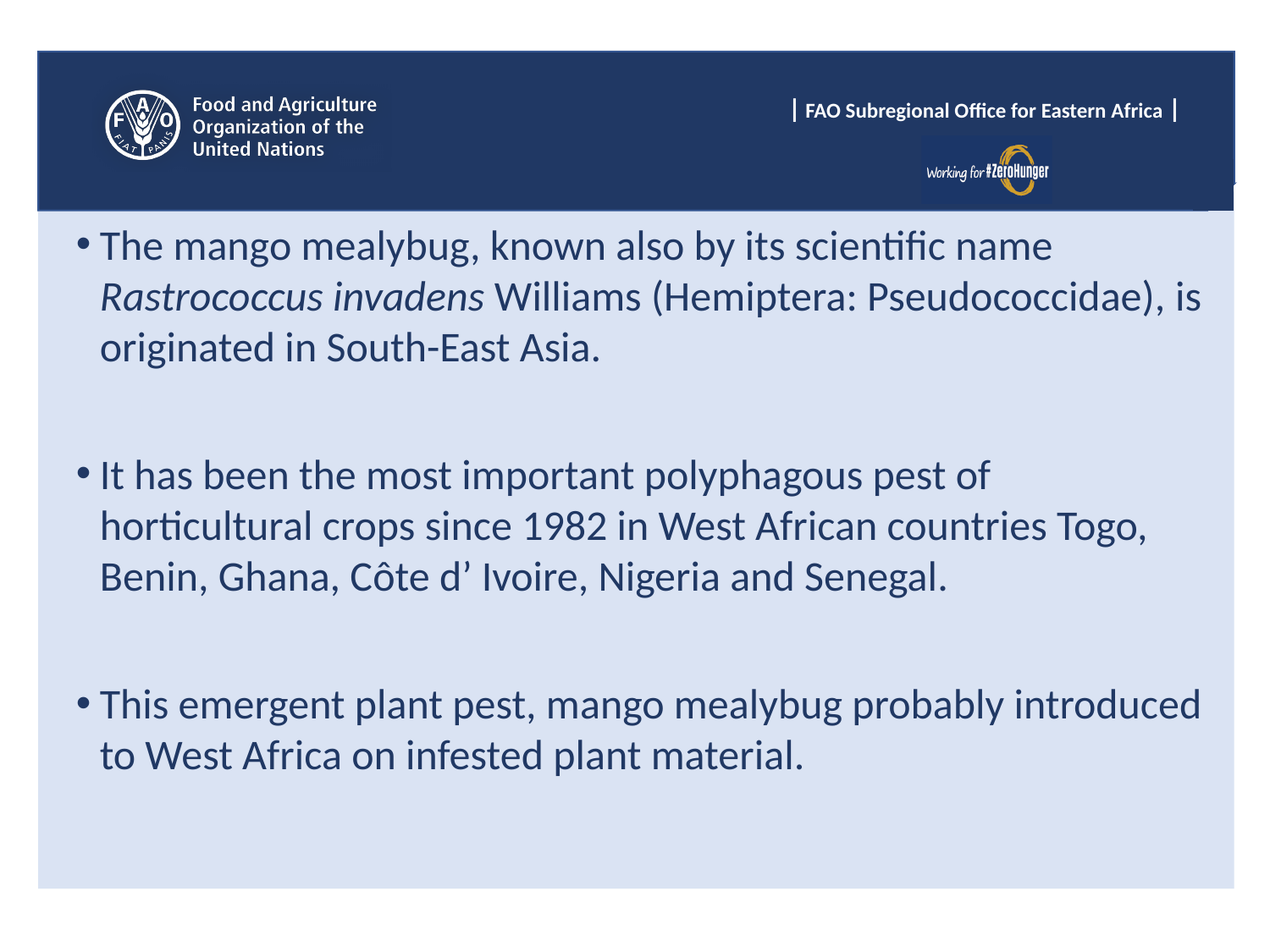

The mango mealybug, known also by its scientific name Rastrococcus invadens Williams (Hemiptera: Pseudococcidae), is originated in South-East Asia.

It has been the most important polyphagous pest of horticultural crops since 1982 in West African countries Togo, Benin, Ghana, Côte d’ Ivoire, Nigeria and Senegal.

This emergent plant pest, mango mealybug probably introduced to West Africa on infested plant material.